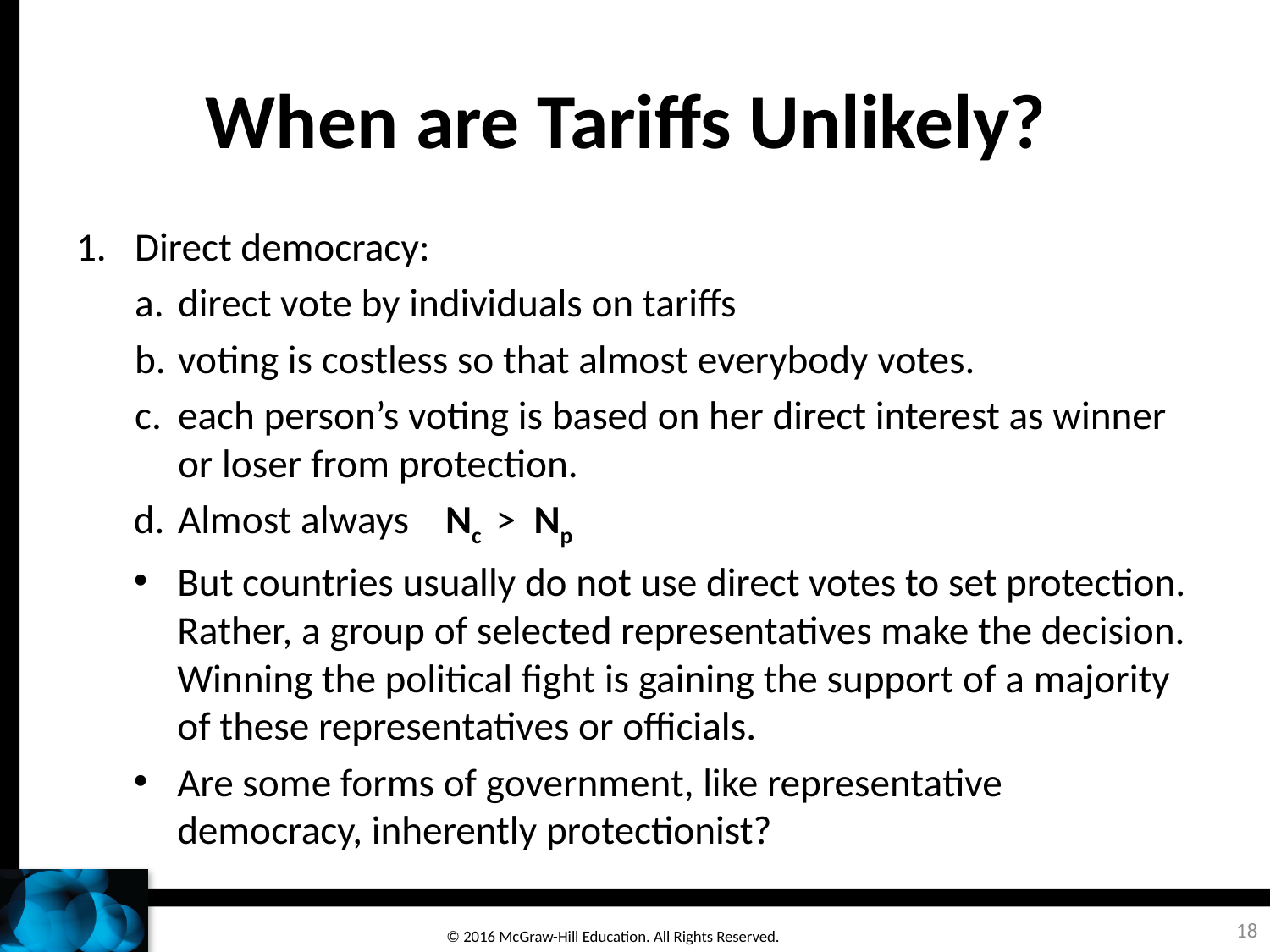

# When are Tariffs Unlikely?

Direct democracy:
a.	direct vote by individuals on tariffs
b.	voting is costless so that almost everybody votes.
c.	each person’s voting is based on her direct interest as winner or loser from protection.
d.	Almost always    Nc  >  Np
But countries usually do not use direct votes to set protection. Rather, a group of selected representatives make the decision. Winning the political fight is gaining the support of a majority of these representatives or officials.
Are some forms of government, like representative democracy, inherently protectionist?

18
© 2016 McGraw-Hill Education. All Rights Reserved.